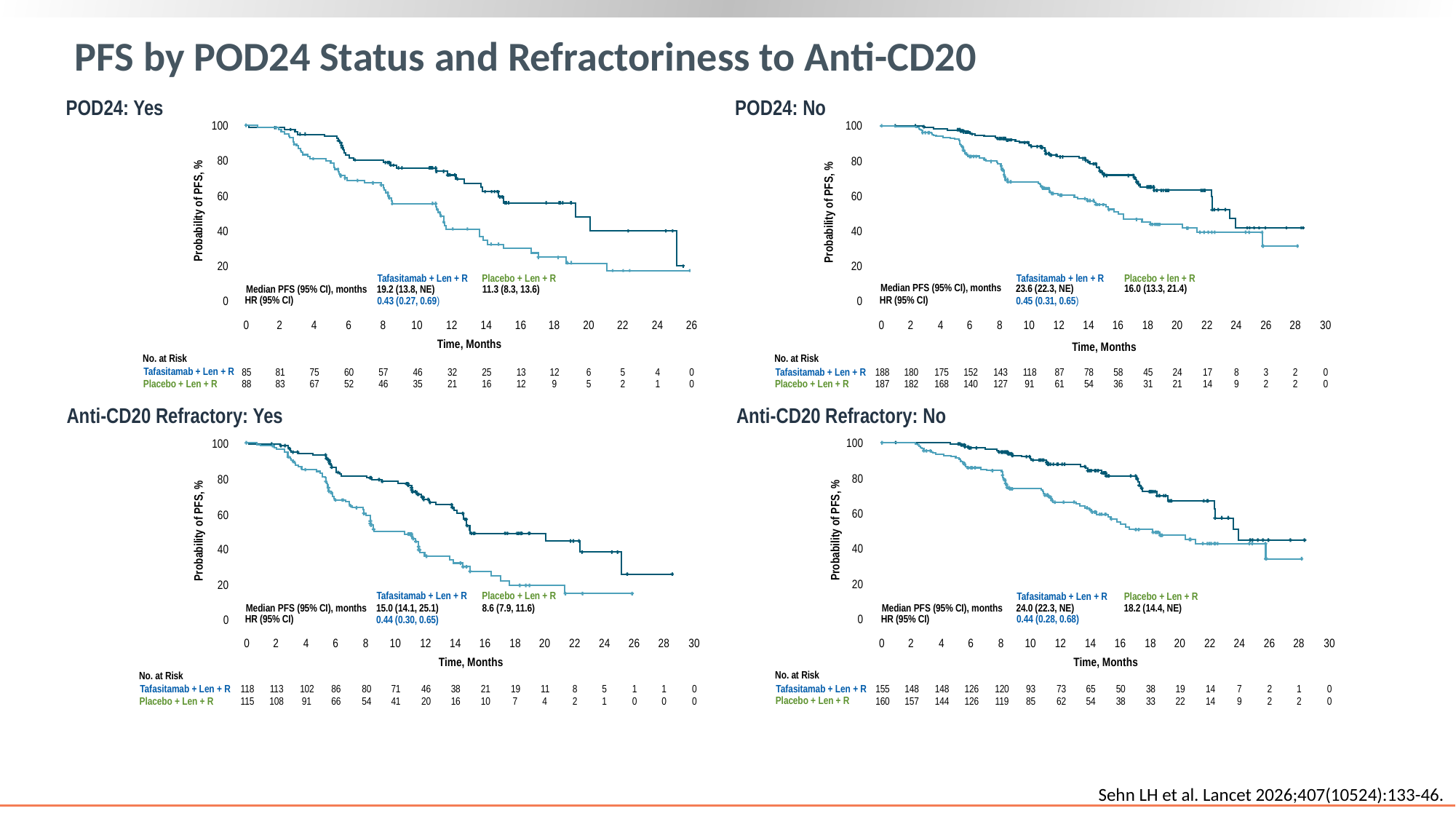

# PFS by POD24 Status and Refractoriness to Anti-CD20
POD24: Yes
POD24: No
100
100

80

80

60

60

Probability of PFS, %

Probability of PFS, %

40
40

20
20

Tafasitamab + len + R
Placebo + len + R
Tafasitamab + Len + R
Placebo + Len + R
Median PFS (95% CI), months
23.6 (22.3, NE)
16.0 (13.3, 21.4)
Median PFS (95% CI), months
19.2 (13.8, NE)
11.3 (8.3, 13.6)
HR (95% CI)
0
HR (95% CI)
0
0.45 (0.31, 0.65)
0.43 (0.27, 0.69)

0
2
4
6
8
10
12
14
16
18
20
22
24
26
28
30
0
2
4
6
8
10
12
14
16
18
20
22
24
26
Time, Months
Time, Months
No. at Risk
No. at Risk
Tafasitamab + Len + R
85
81
75
60
57
46
32
25
13
12
6
5
4
0
Tafasitamab + Len + R
188
180
175
152
143
118
87
78
58
45
24
17
8
3
2
0
Placebo + Len + R
88
83
67
52
46
35
21
16
12
9
5
2
1
0
Placebo + Len + R
187
182
168
140
127
91
61
54
36
31
21
14
9
2
2
0
Anti-CD20 Refractory: Yes
Anti-CD20 Refractory: No
100
100

80

60

Probability of PFS, %

40

20

Tafasitamab + Len + R
Placebo + Len + R
Tafasitamab + Len + R
Placebo + Len + R
Median PFS (95% CI), months
24.0 (22.3, NE)
18.2 (14.4, NE)
Median PFS (95% CI), months
15.0 (14.1, 25.1)
8.6 (7.9, 11.6)
HR (95% CI)
0.44 (0.28, 0.68)
HR (95% CI)
0
0.44 (0.30, 0.65)

6
8
10
12
14
16
18
20
22
24
26
28
30
0
2
4
6
8
10
12
14
16
18
20
22
24
26
28
30
Time, Months
No. at Risk
Tafasitamab + Len + R
118
113
102
86
80
71
46
38
21
19
11
8
5
1
1
0
Placebo + Len + R
115
108
91
66
54
41
20
16
10
7
4
2
1
0
0
0

80

60

Probability of PFS, %

40

20

0

0
2
4
Time, Months
No. at Risk
Tafasitamab + Len + R
155
148
148
126
120
93
73
65
50
38
19
14
7
2
1
0
Placebo + Len + R
160
157
144
126
119
85
62
54
38
33
22
14
9
2
2
0
Sehn LH et al. Lancet 2026;407(10524):133-46.